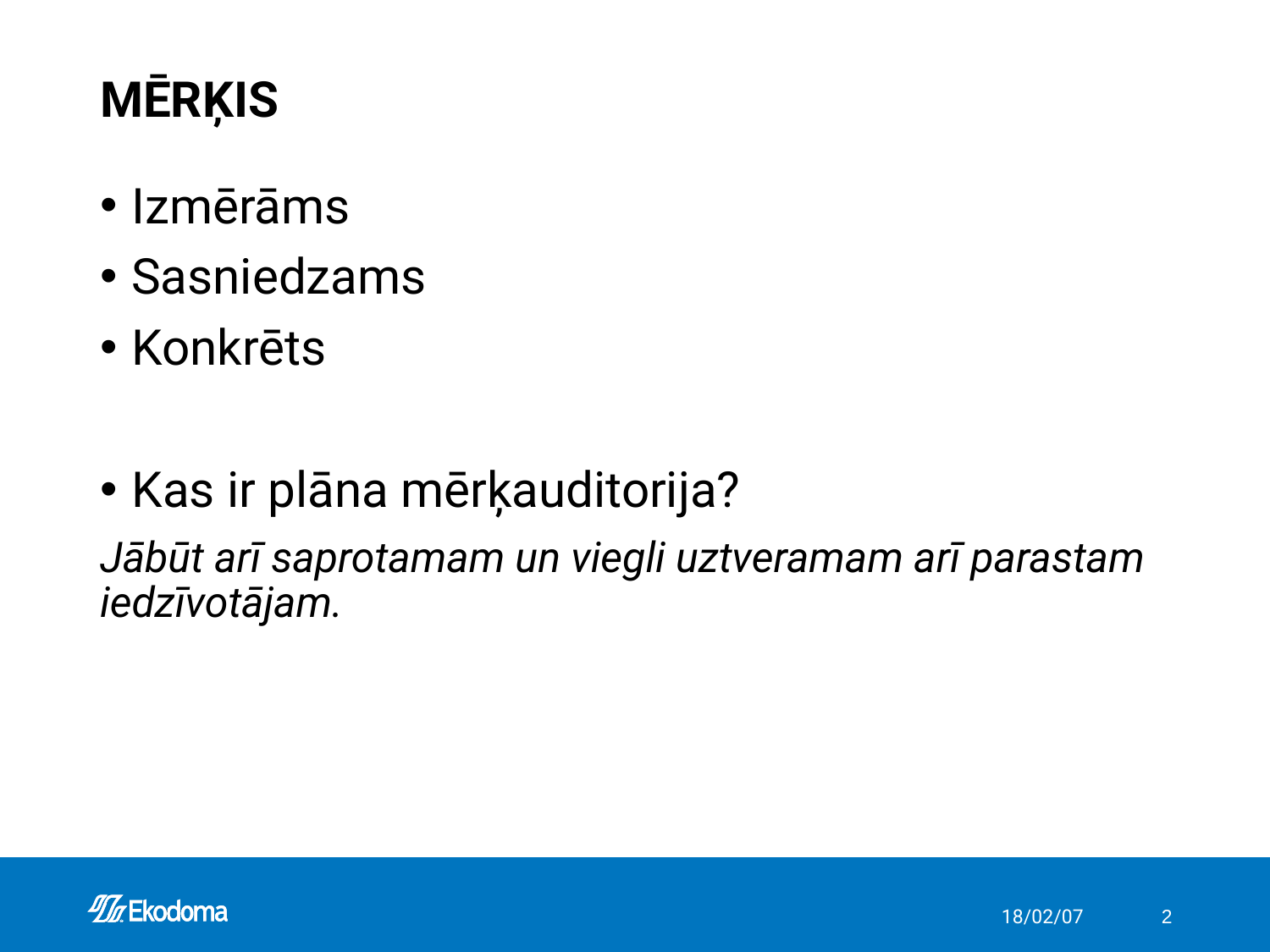

# mērķis
Izmērāms
Sasniedzams
Konkrēts

Kas ir plāna mērķauditorija?
Jābūt arī saprotamam un viegli uztveramam arī parastam iedzīvotājam.

18/02/07
2